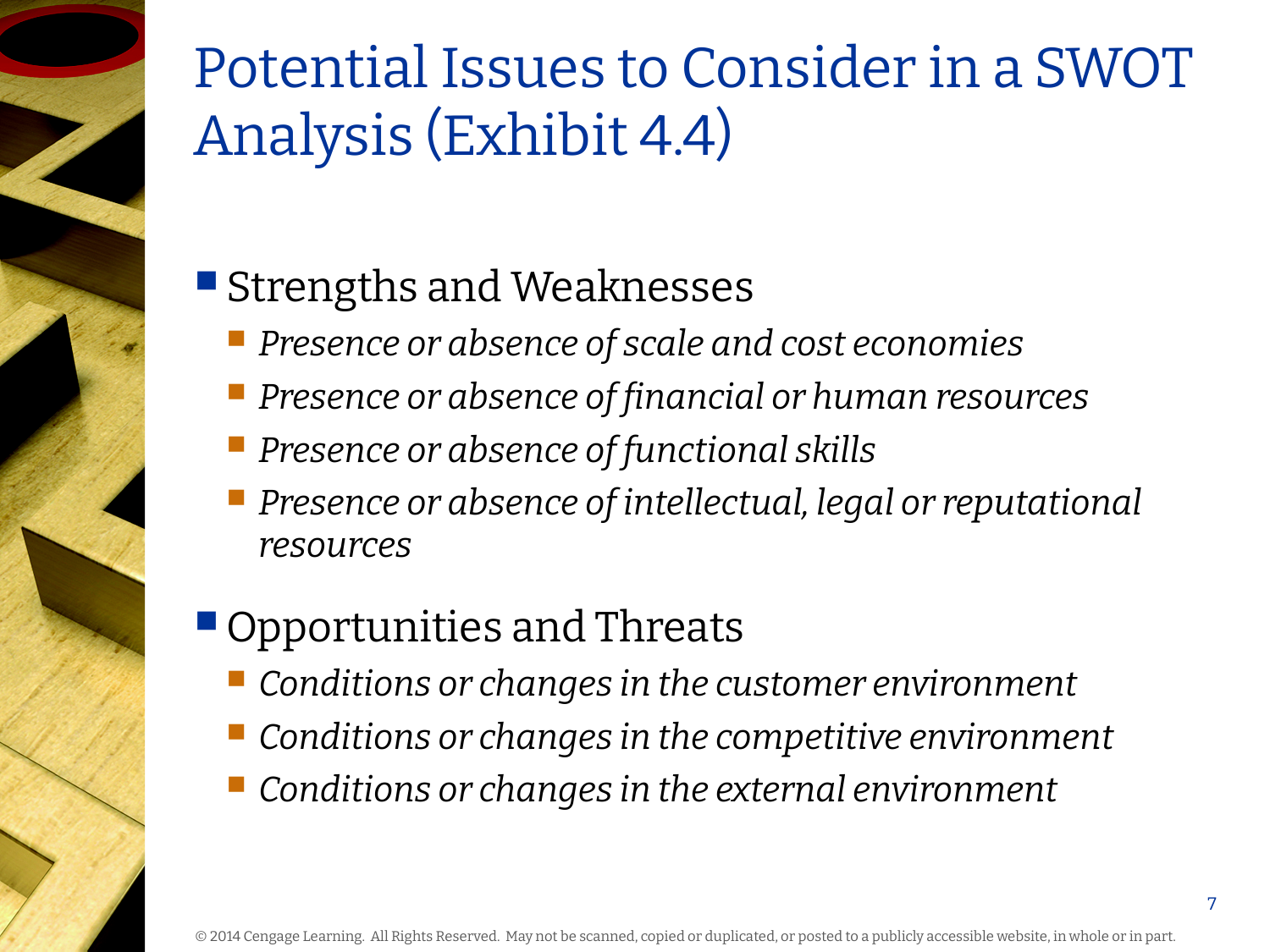

# Potential Issues to Consider in a SWOT Analysis (Exhibit 4.4)

Strengths and Weaknesses
Presence or absence of scale and cost economies
Presence or absence of financial or human resources
Presence or absence of functional skills
Presence or absence of intellectual, legal or reputational resources
Opportunities and Threats
Conditions or changes in the customer environment
Conditions or changes in the competitive environment
Conditions or changes in the external environment
7